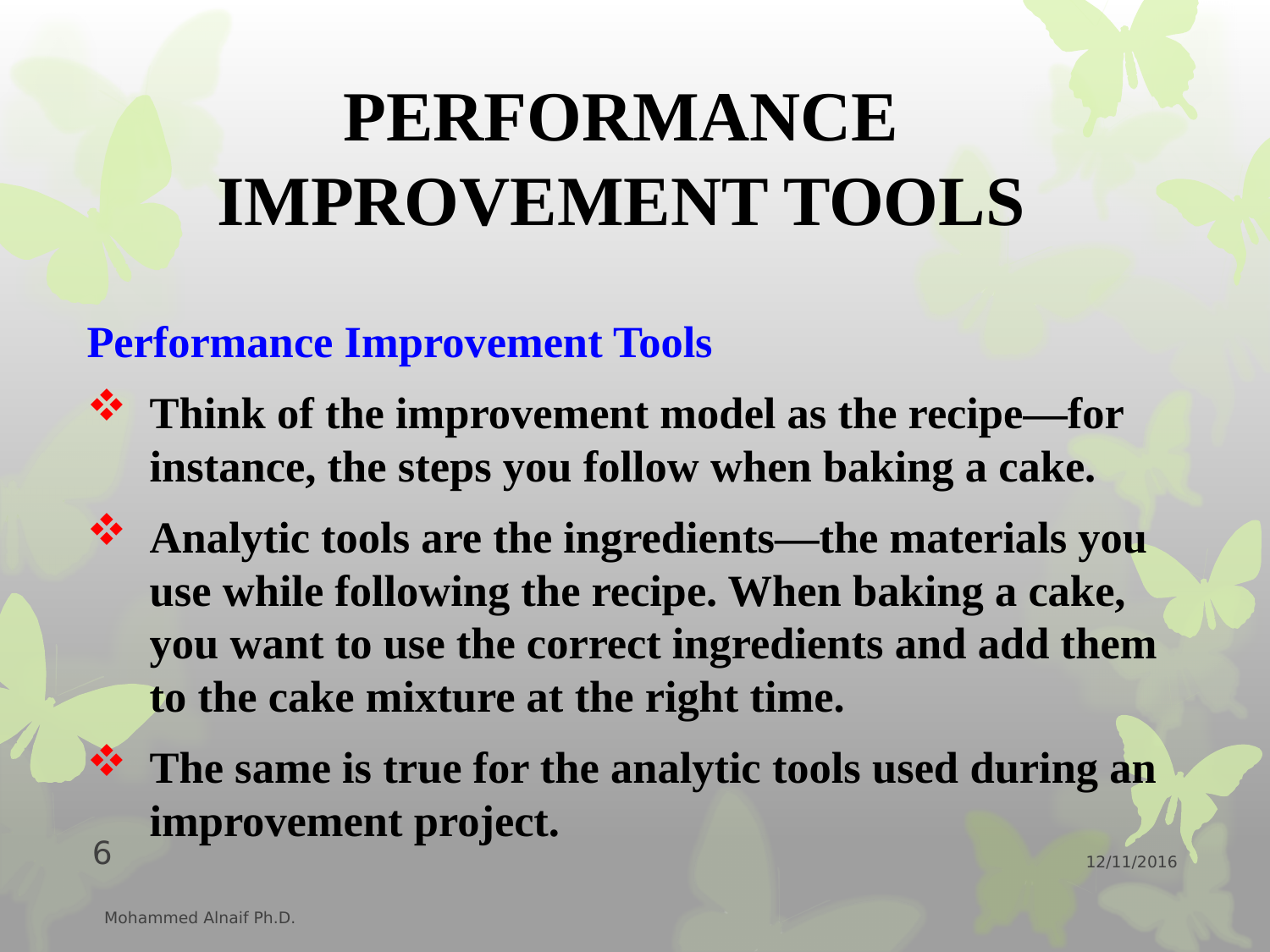

# PERFORMANCE IMPROVEMENT TOOLS
Performance Improvement Tools
Think of the improvement model as the recipe—for instance, the steps you follow when baking a cake.
Analytic tools are the ingredients—the materials you use while following the recipe. When baking a cake, you want to use the correct ingredients and add them to the cake mixture at the right time.
The same is true for the analytic tools used during an improvement project.
6
12/11/2016
Mohammed Alnaif Ph.D.